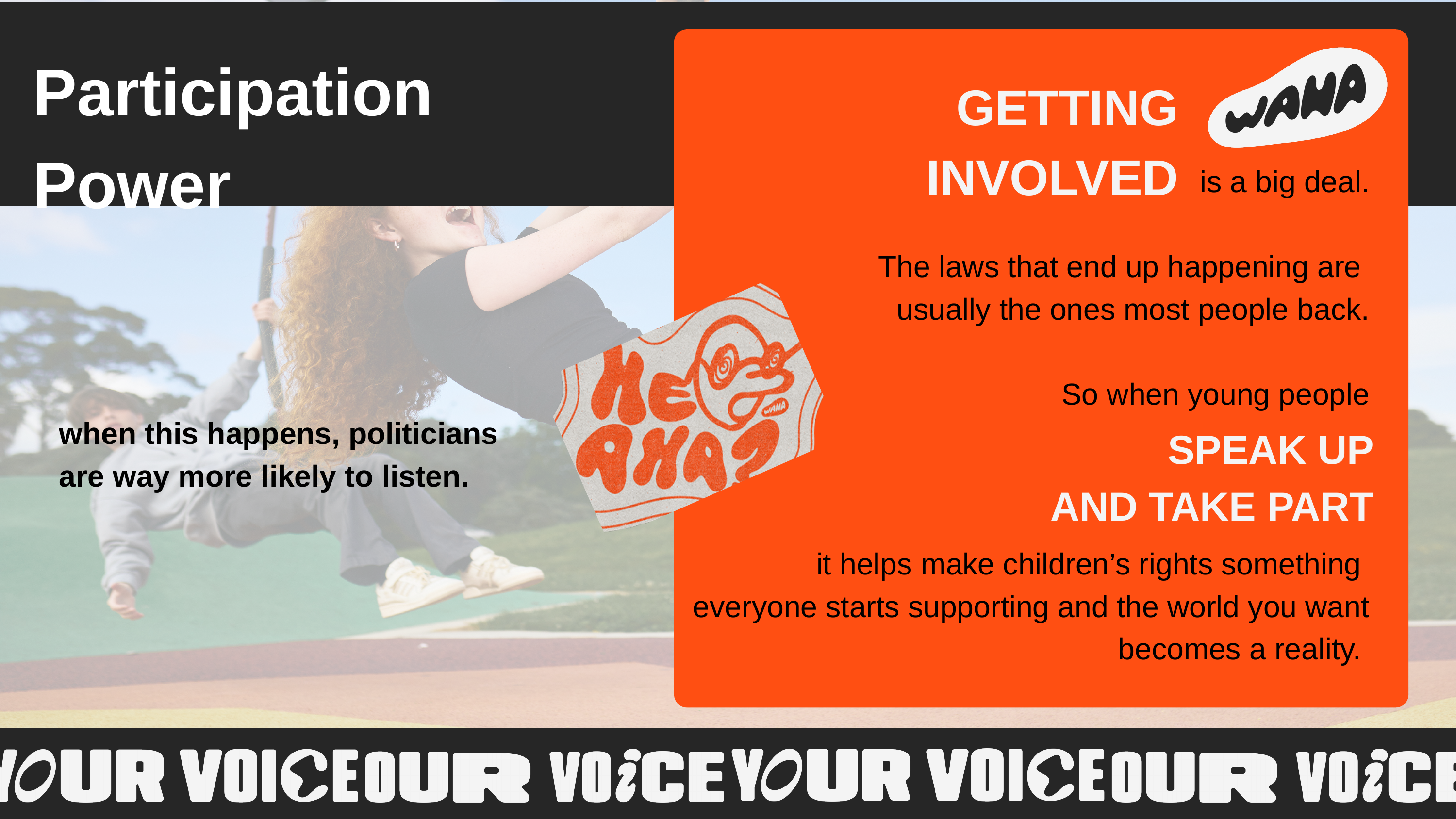

Participation
Power

GETTING
INVOLVED
 is a big deal.

 The laws that end up happening are
usually the ones most people back.

So when young people

it helps make children’s rights something
everyone starts supporting and the world you want becomes a reality.

when this happens, politicians are way more likely to listen.
SPEAK UP
AND TAKE PART